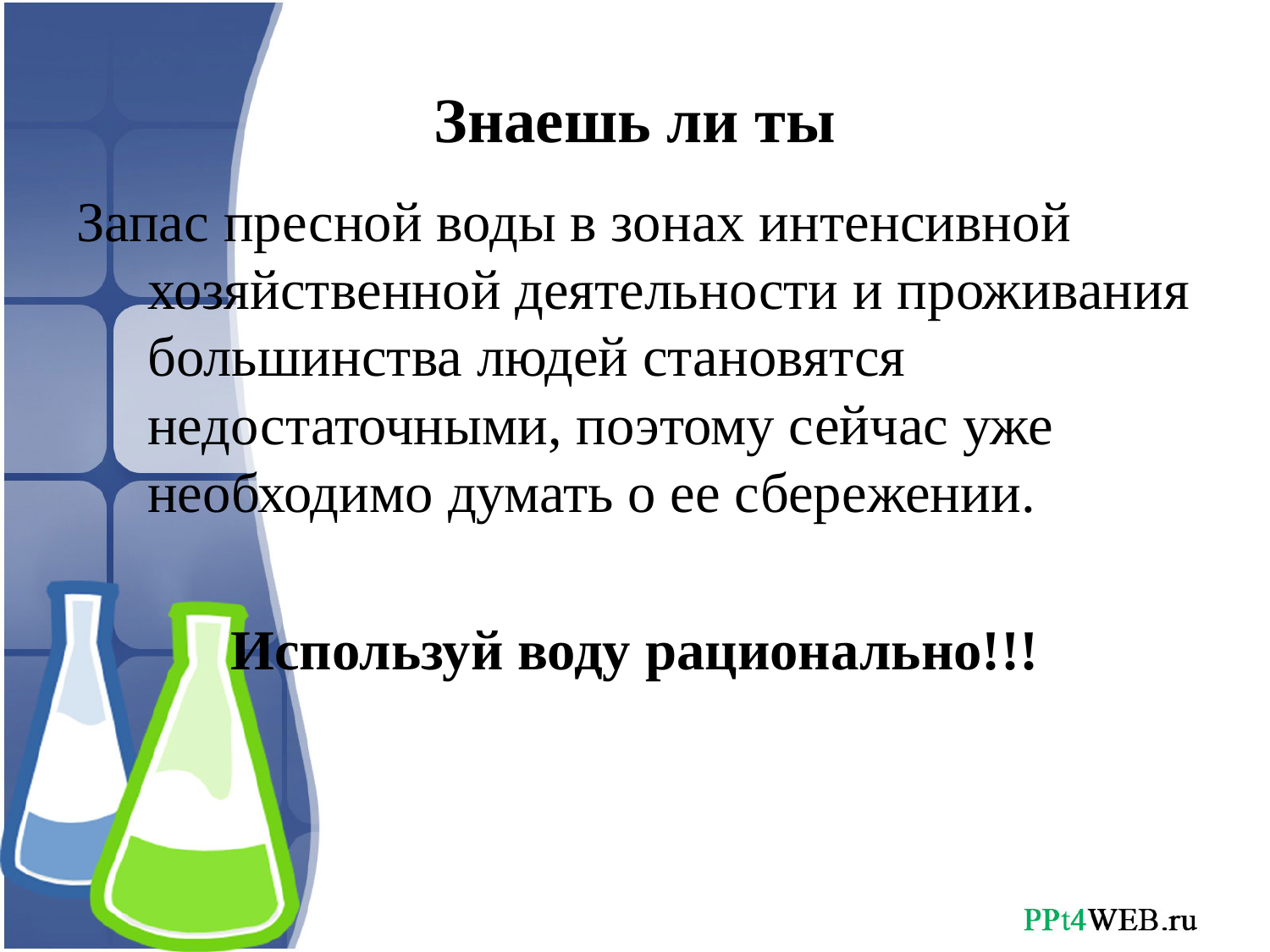

# Знаешь ли ты
Запас пресной воды в зонах интенсивной хозяйственной деятельности и проживания большинства людей становятся недостаточными, поэтому сейчас уже необходимо думать о ее сбережении.

Используй воду рационально!!!